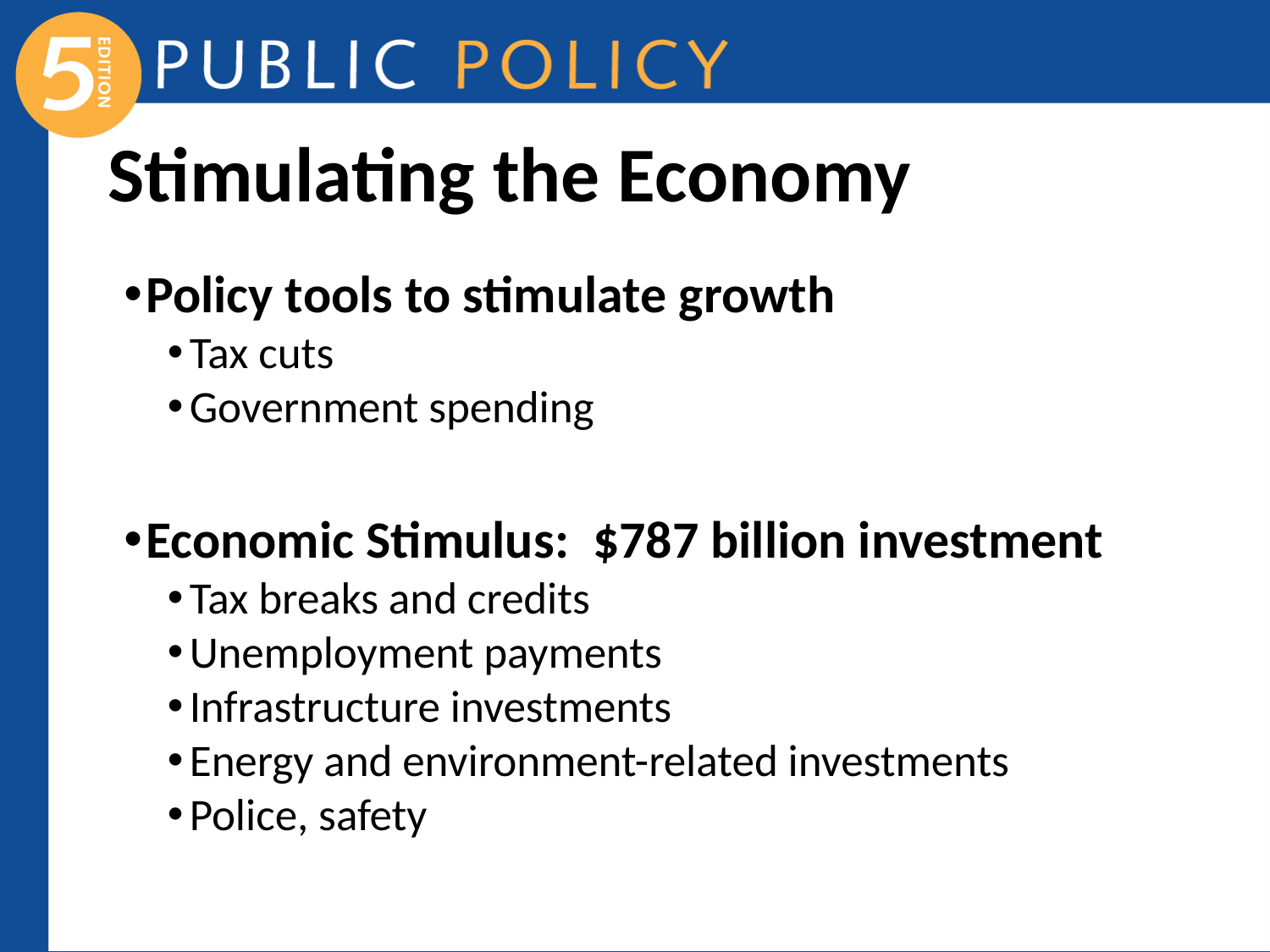

# Stimulating the Economy
Policy tools to stimulate growth
Tax cuts
Government spending

Economic Stimulus:  $787 billion investment
Tax breaks and credits
Unemployment payments
Infrastructure investments
Energy and environment-related investments
Police, safety